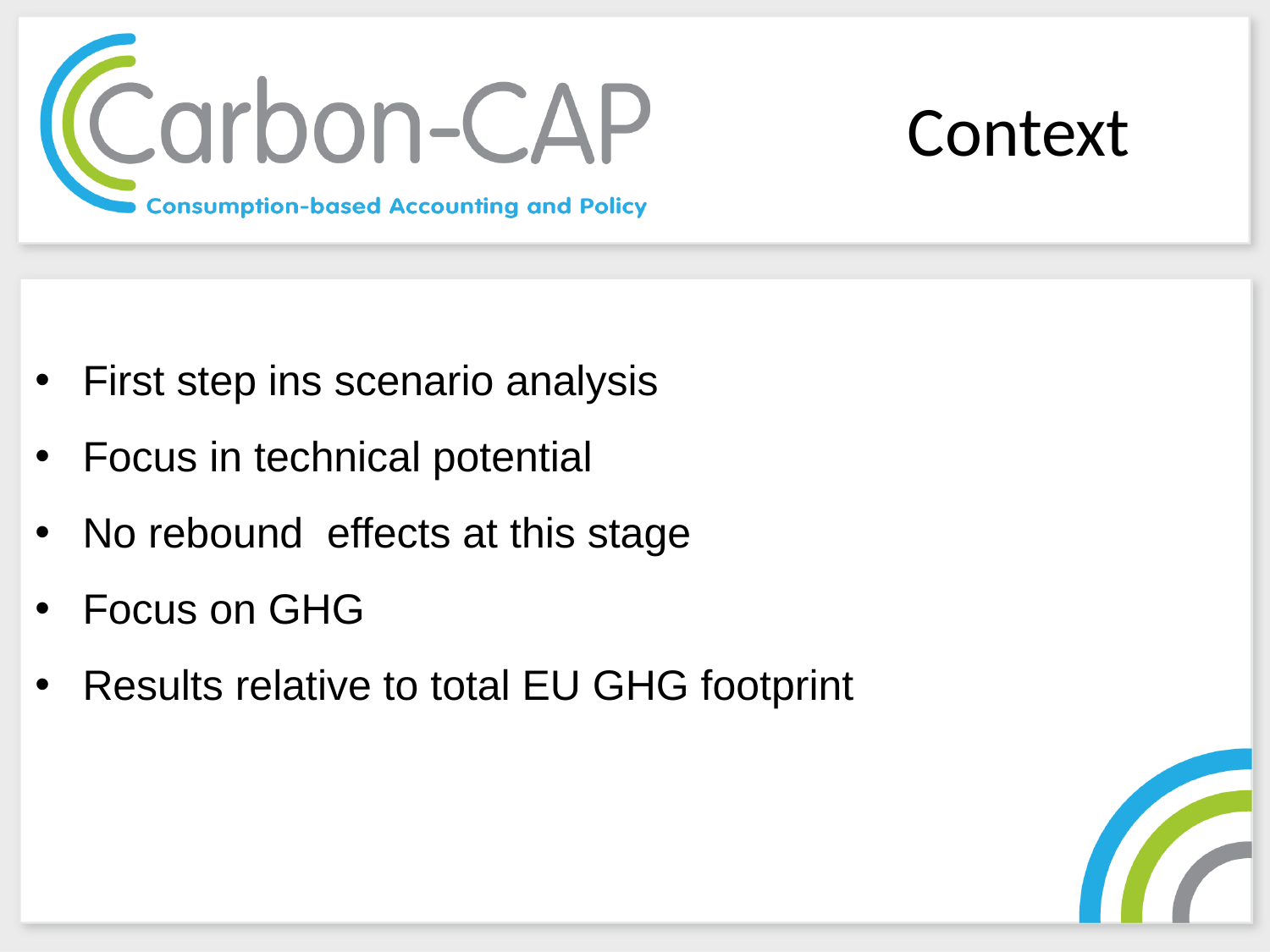

Context
# First step ins scenario analysis
Focus in technical potential
No rebound  effects at this stage
Focus on GHG
Results relative to total EU GHG footprint